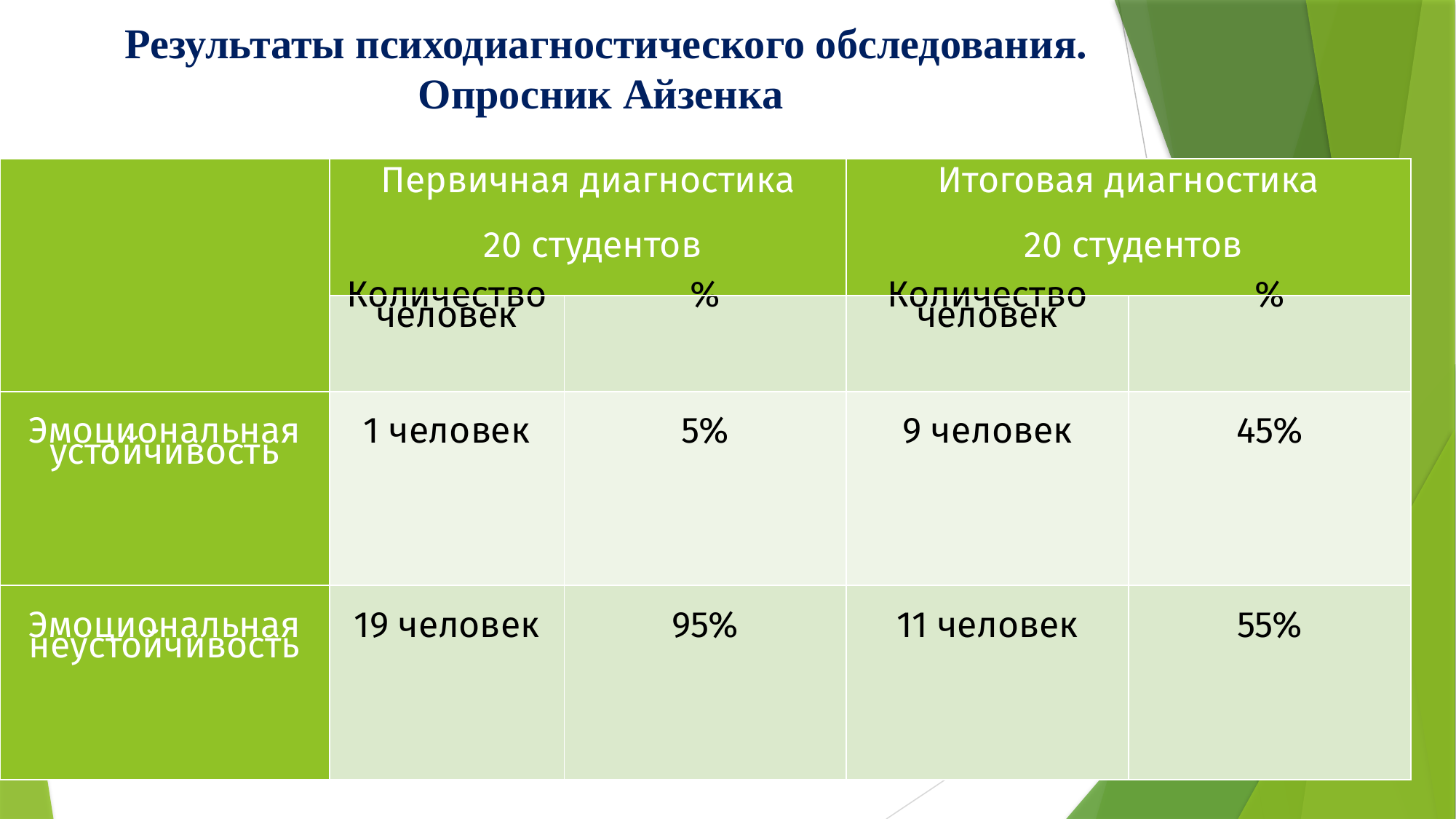

# Результаты психодиагностического обследования. Опросник Айзенка
|  | Первичная диагностика 20 студентов |  | Итоговая диагностика 20 студентов |  |
| --- | --- | --- | --- | --- |
|  | Количество человек | % | Количество человек | % |
| Эмоциональная устойчивость | 1 человек | 5% | 9 человек | 45% |
| Эмоциональная неустойчивость | 19 человек | 95% | 11 человек | 55% |